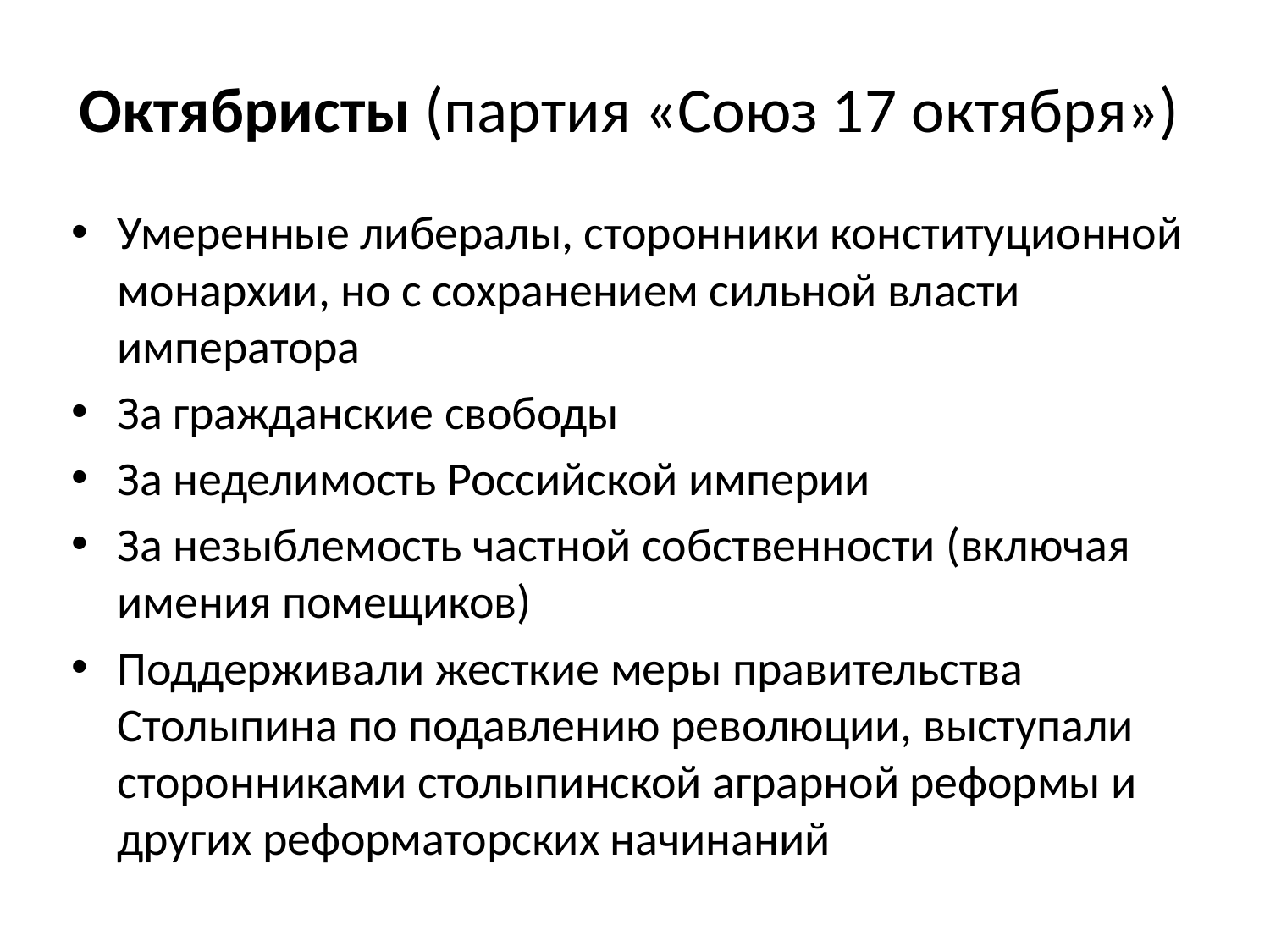

# Октябристы (партия «Союз 17 октября»)
Умеренные либералы, сторонники конституционной монархии, но с сохранением сильной власти императора
За гражданские свободы
За неделимость Российской империи
За незыблемость частной собственности (включая имения помещиков)
Поддерживали жесткие меры правительства Столыпина по подавлению революции, выступали сторонниками столыпинской аграрной реформы и других реформаторских начинаний